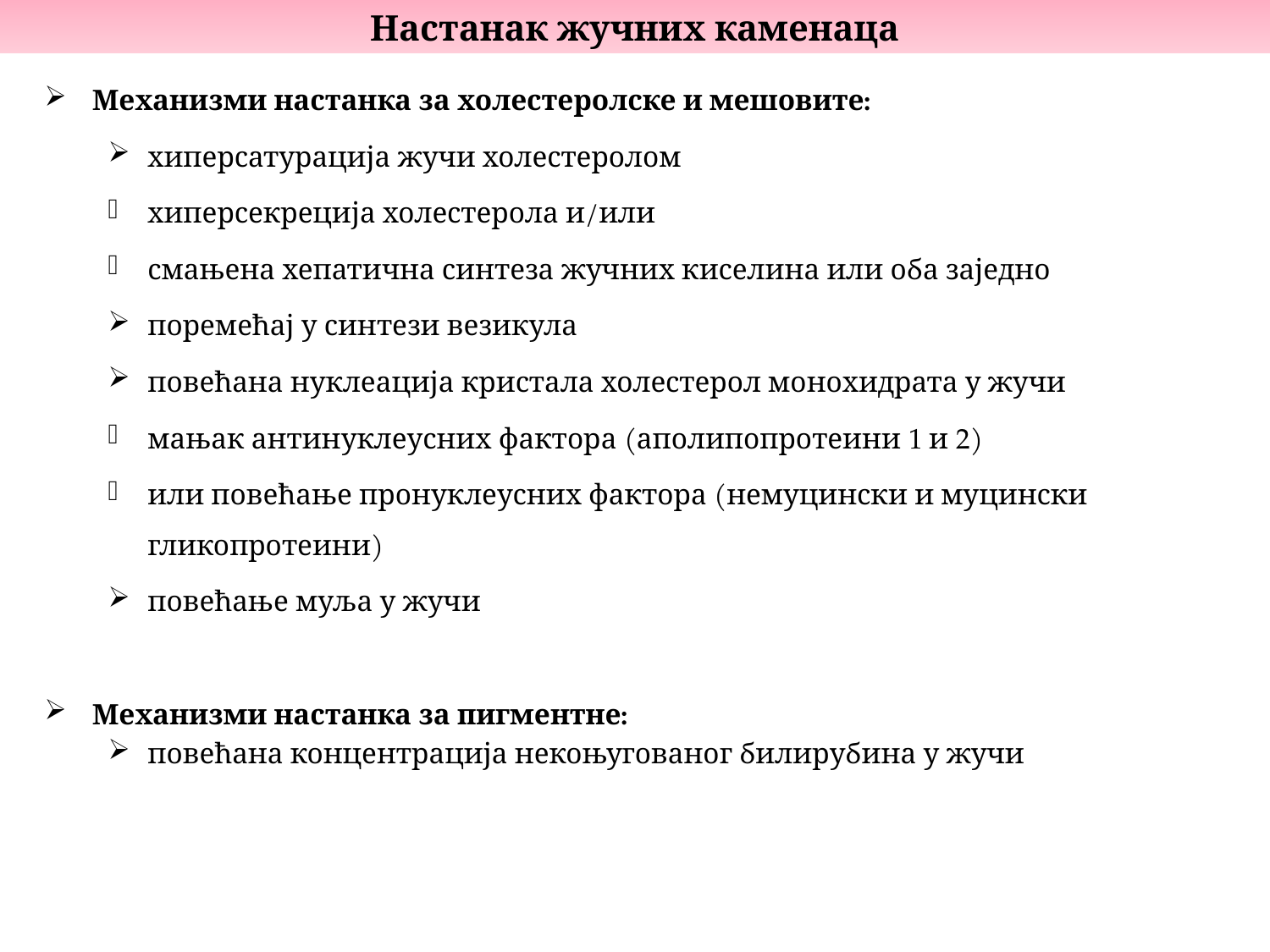

Настанак жучних каменаца

Механизми настанка за холестеролске и мешовите:
хиперсатурација жучи холестеролом
хиперсекреција холестерола и/или
смањена хепатична синтеза жучних киселина или оба заједно
поремећај у синтези везикула
повећана нуклеација кристала холестерол монохидрата у жучи
мањак антинуклеусних фактора (аполипопротеини 1 и 2)
или повећање пронуклеусних фактора (немуцински и муцински гликопротеини)
повећање муља у жучи

Механизми настанка за пигментне:
повећана концентрација некоњугованог билирубина у жучи